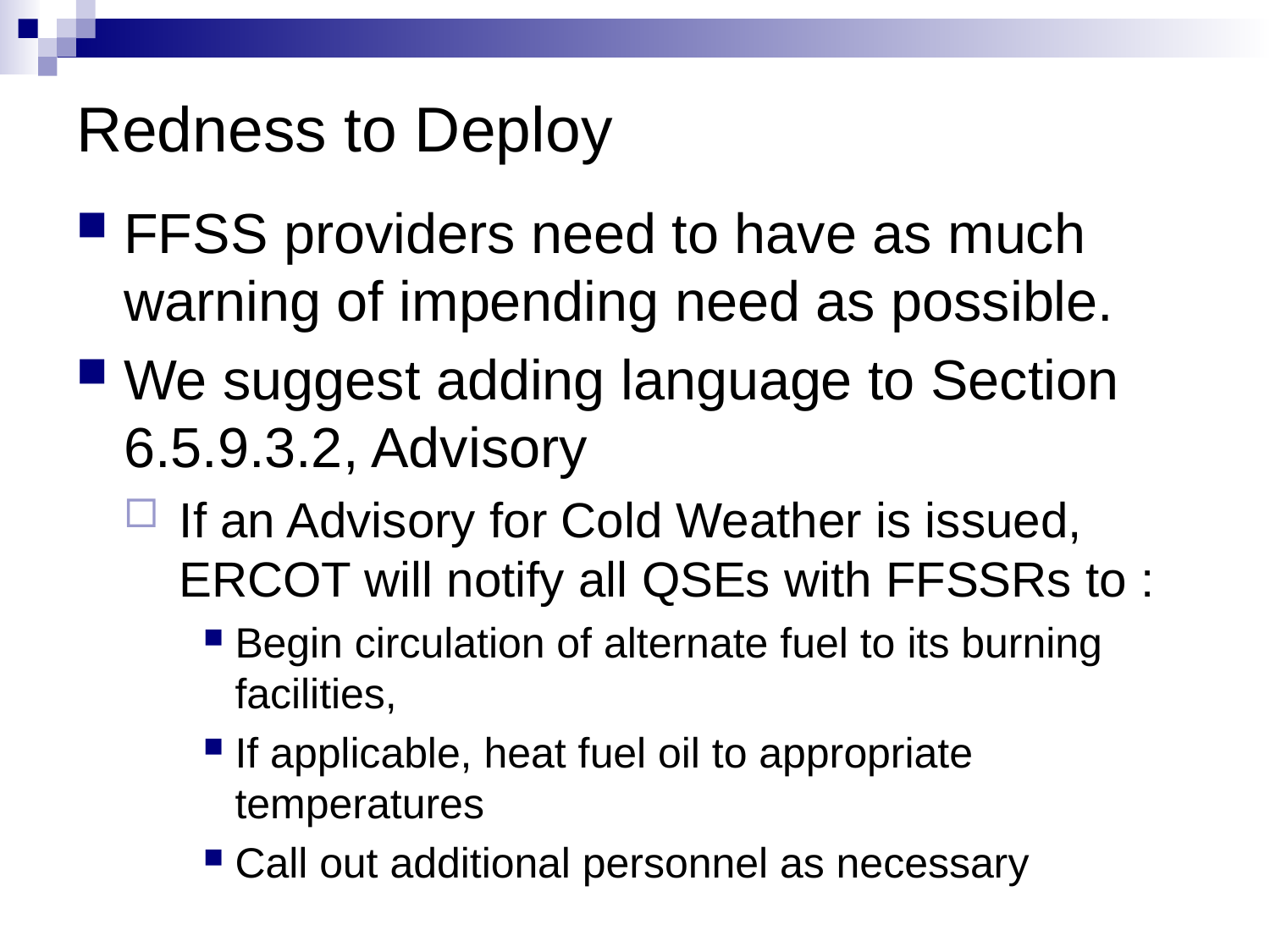

# Redness to Deploy
FFSS providers need to have as much warning of impending need as possible.
We suggest adding language to Section 6.5.9.3.2, Advisory
If an Advisory for Cold Weather is issued, ERCOT will notify all QSEs with FFSSRs to :
Begin circulation of alternate fuel to its burning facilities,
If applicable, heat fuel oil to appropriate temperatures
Call out additional personnel as necessary